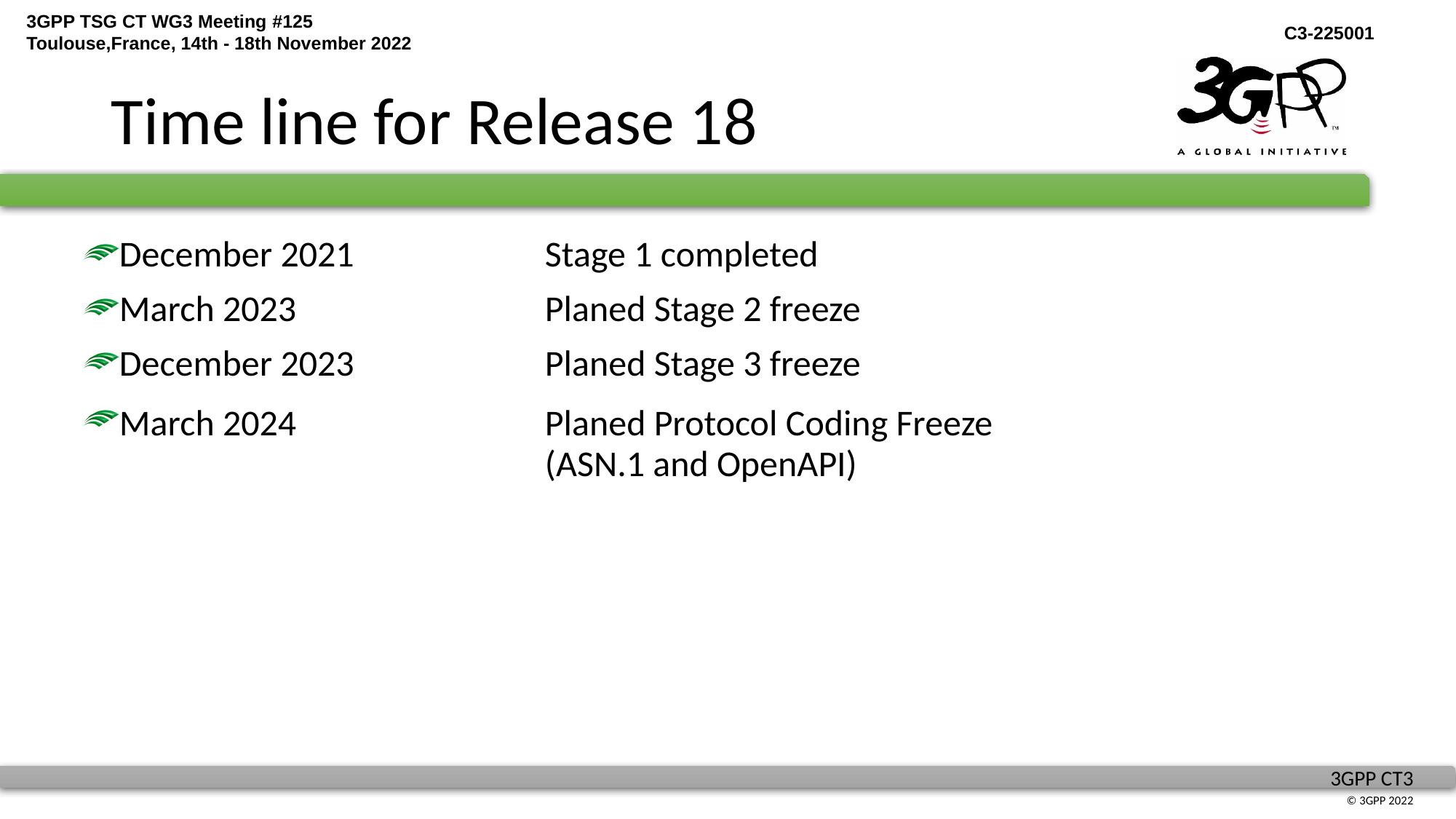

# Time line for Release 18
December 2021		Stage 1 completed
March 2023			Planed Stage 2 freeze
December 2023		Planed Stage 3 freeze
March 2024			Planed Protocol Coding Freeze
				(ASN.1 and OpenAPI)